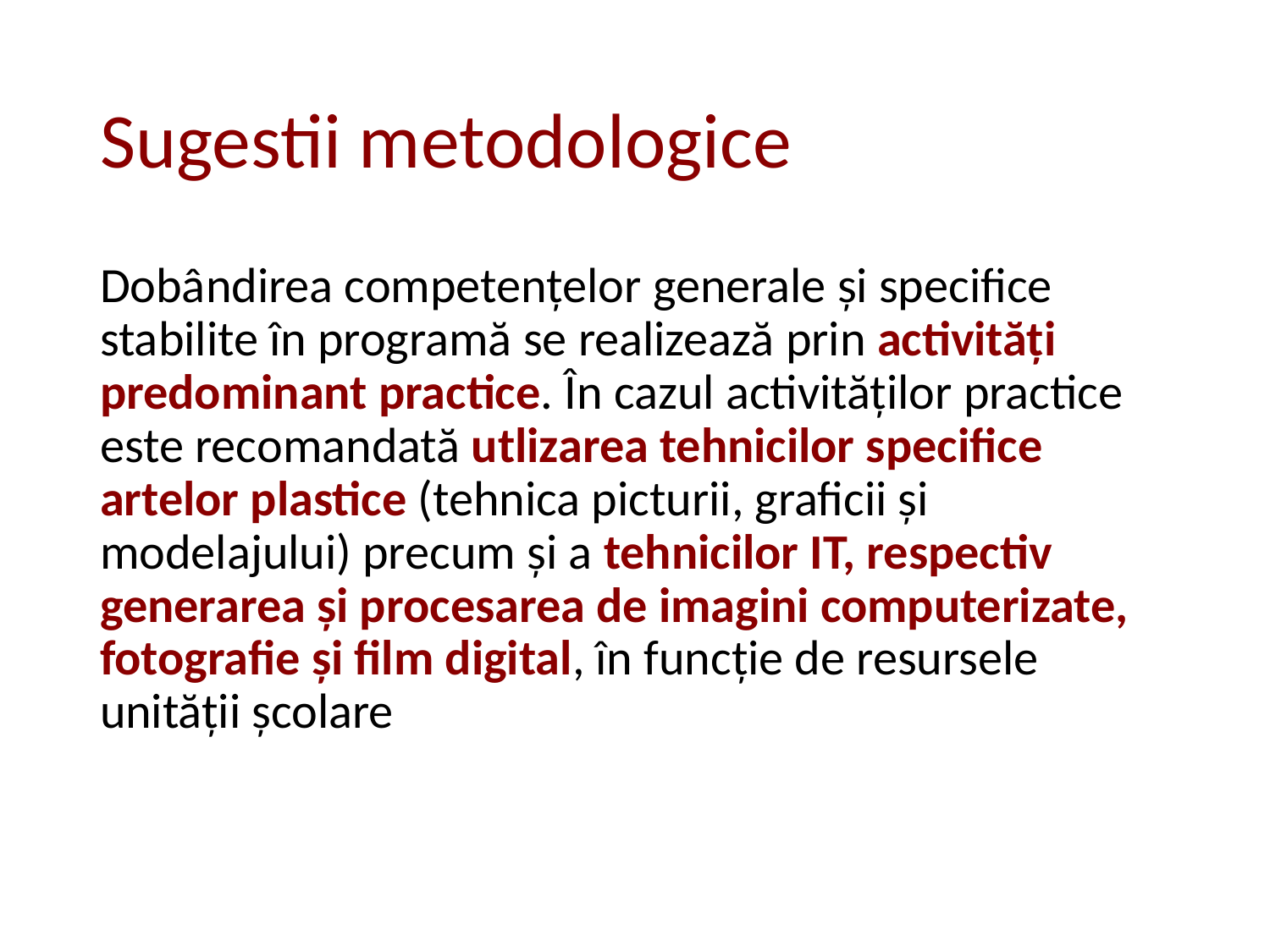

# Sugestii metodologice
Dobândirea competențelor generale și specifice stabilite în programă se realizează prin activități predominant practice. În cazul activităților practice este recomandată utlizarea tehnicilor specifice artelor plastice (tehnica picturii, graficii și modelajului) precum și a tehnicilor IT, respectiv generarea și procesarea de imagini computerizate, fotografie și film digital, în funcție de resursele unității școlare